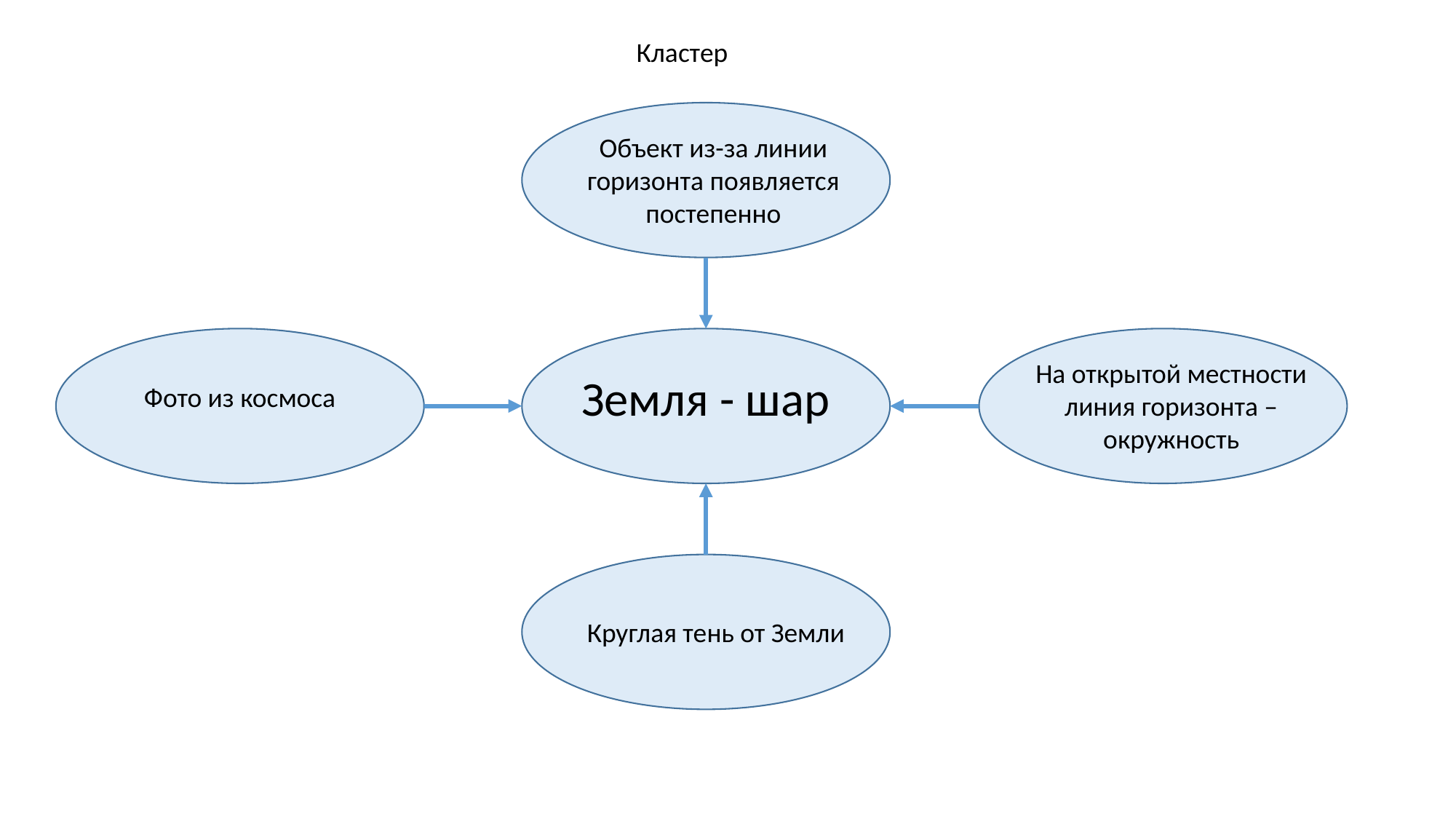

Кластер

Объект из-за линии горизонта появляется постепенно

На открытой местности линия горизонта – окружность
Земля - шар
Фото из космоса

Круглая тень от Земли